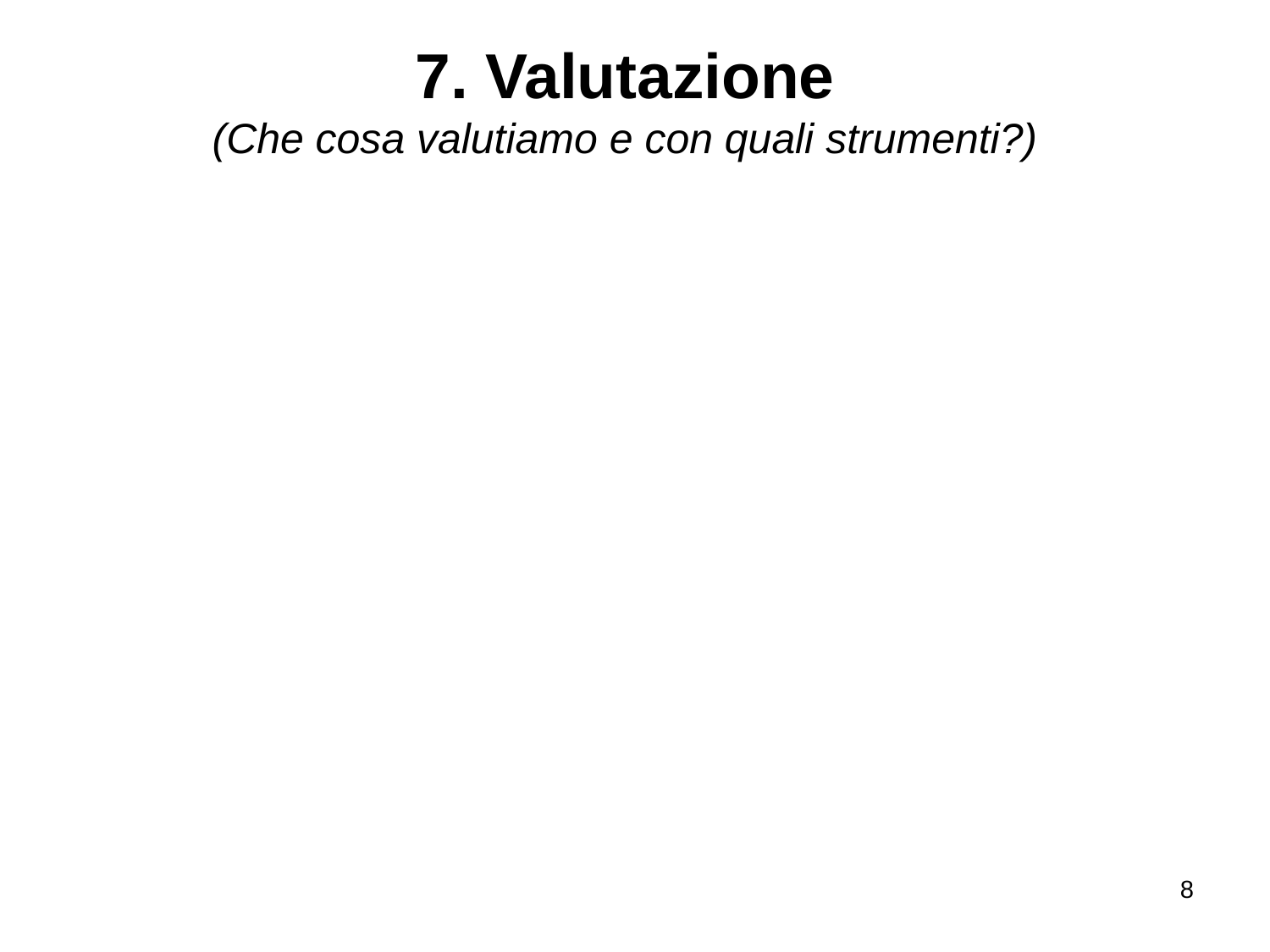

7. Valutazione
(Che cosa valutiamo e con quali strumenti?)
8